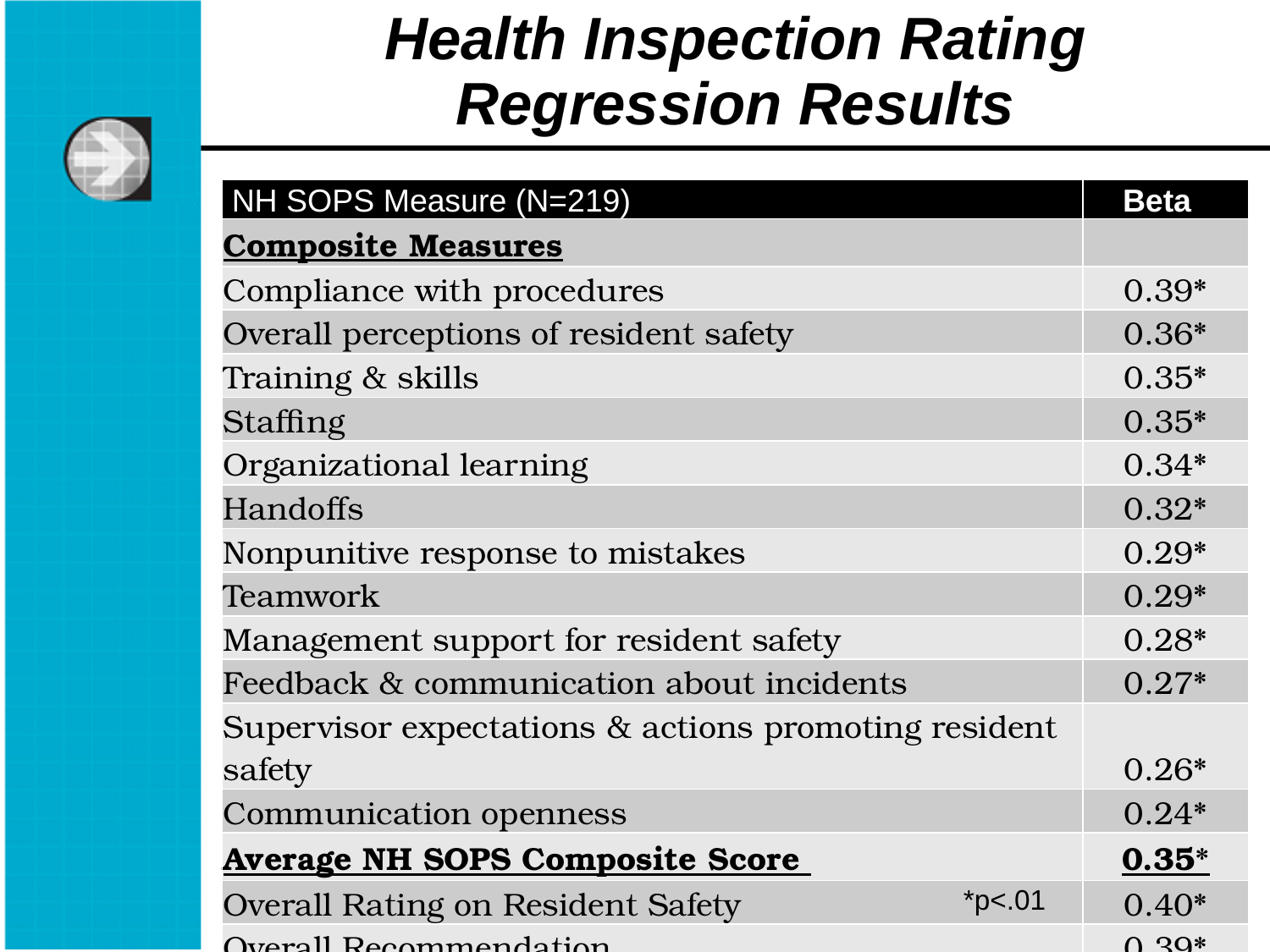

# Health Inspection Rating Regression Results

| NH SOPS Measure (N=219) | Beta |
| --- | --- |
| Composite Measures |  |
| Compliance with procedures | 0.39\* |
| Overall perceptions of resident safety | 0.36\* |
| Training & skills | 0.35\* |
| Staffing | 0.35\* |
| Organizational learning | 0.34\* |
| Handoffs | 0.32\* |
| Nonpunitive response to mistakes | 0.29\* |
| Teamwork | 0.29\* |
| Management support for resident safety | 0.28\* |
| Feedback & communication about incidents | 0.27\* |
| Supervisor expectations & actions promoting resident safety | 0.26\* |
| Communication openness | 0.24\* |
| Average NH SOPS Composite Score | 0.35\* |
| Overall Rating on Resident Safety | 0.40\* |
| Overall Recommendation | 0.39\* |
*p<.01